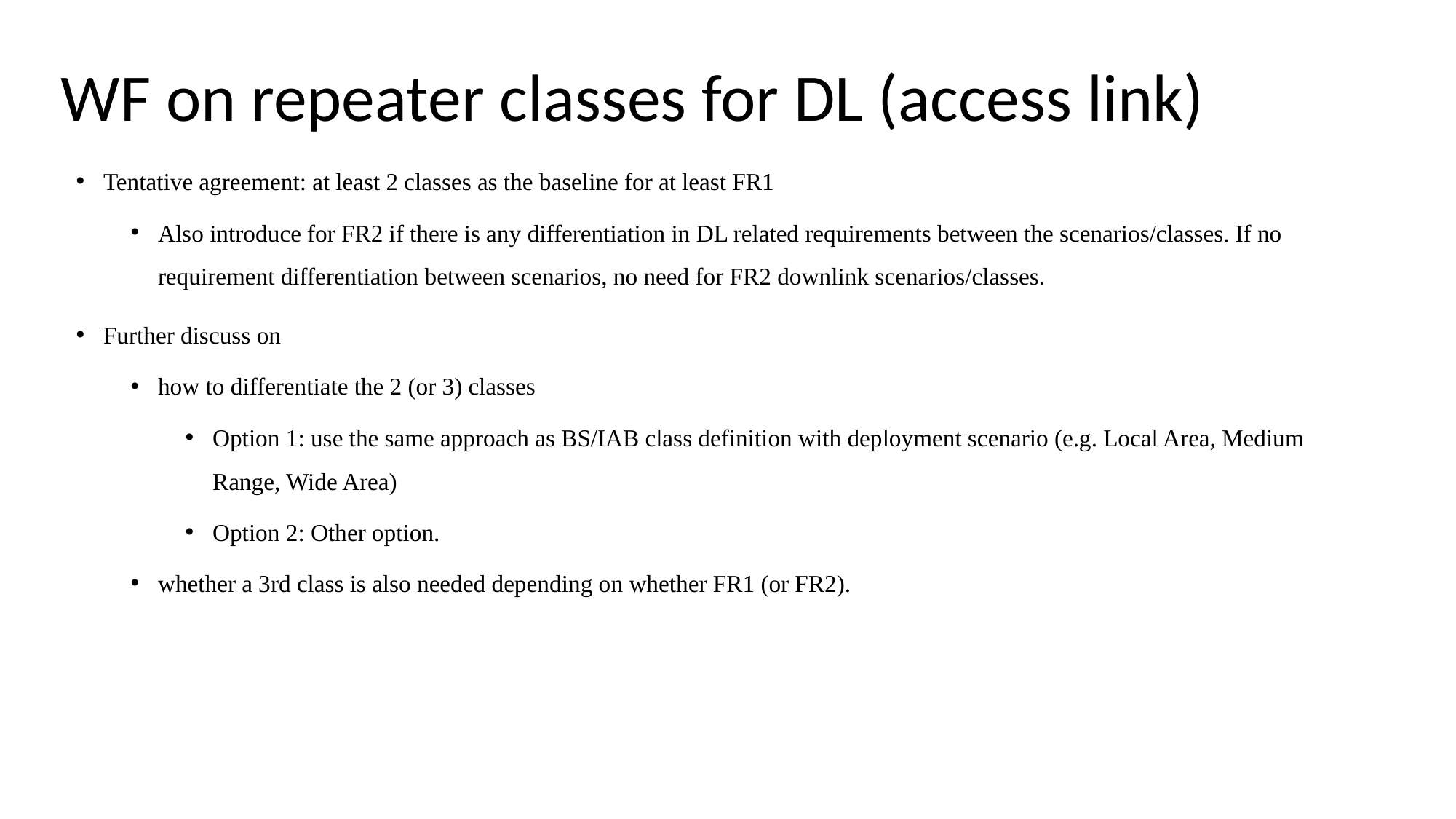

# WF on repeater classes for DL (access link)
Tentative agreement: at least 2 classes as the baseline for at least FR1
Also introduce for FR2 if there is any differentiation in DL related requirements between the scenarios/classes. If no requirement differentiation between scenarios, no need for FR2 downlink scenarios/classes.
Further discuss on
how to differentiate the 2 (or 3) classes
Option 1: use the same approach as BS/IAB class definition with deployment scenario (e.g. Local Area, Medium Range, Wide Area)
Option 2: Other option.
whether a 3rd class is also needed depending on whether FR1 (or FR2).